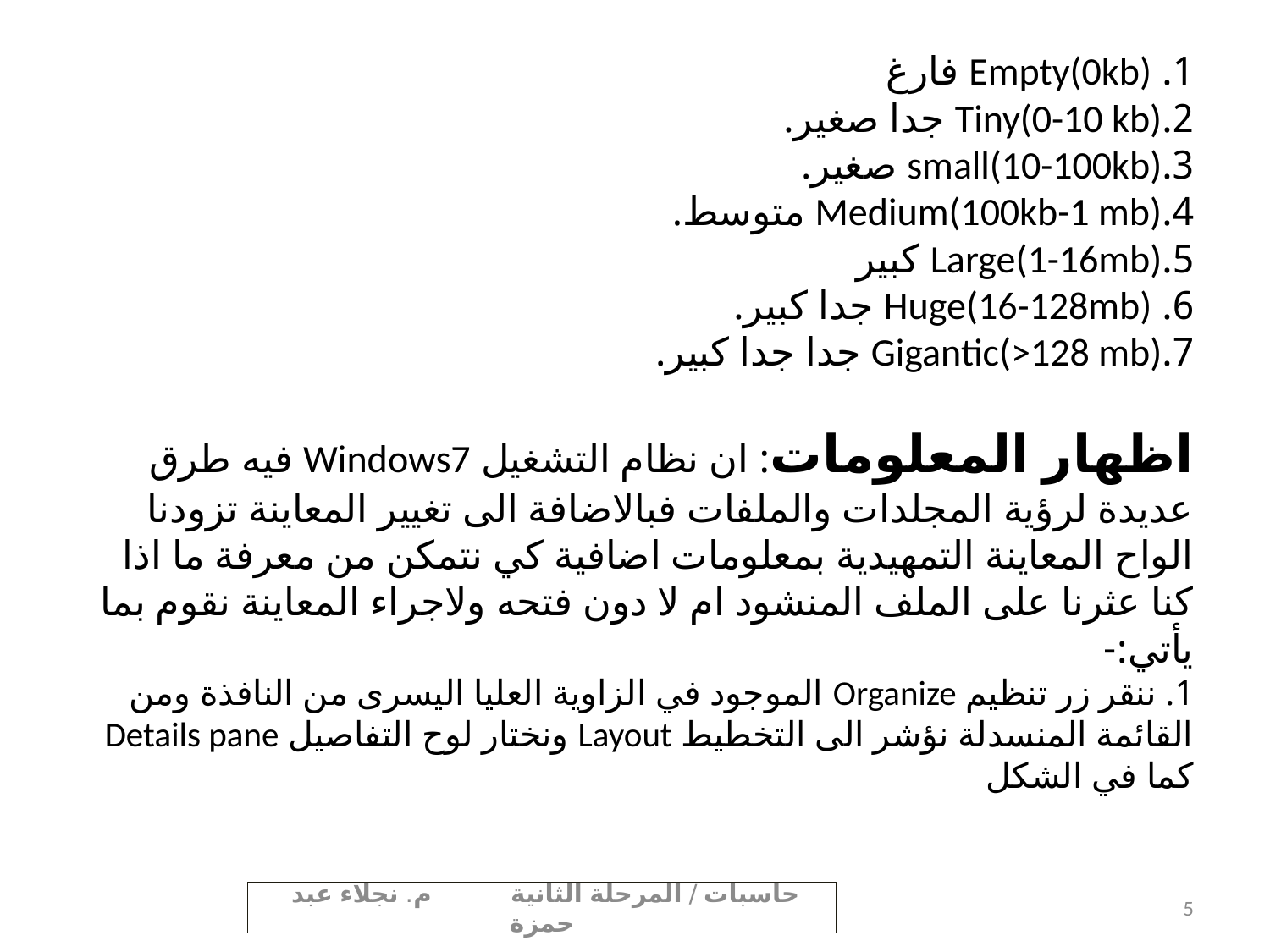

# 1. Empty(0kb) فارغ 2.Tiny(0-10 kb) جدا صغير. 3.small(10-100kb) صغير. 4.Medium(100kb-1 mb) متوسط. 5.Large(1-16mb) كبير 6. Huge(16-128mb) جدا كبير. 7.Gigantic(>128 mb) جدا جدا كبير. اظهار المعلومات: ان نظام التشغيل Windows7 فيه طرق عديدة لرؤية المجلدات والملفات فبالاضافة الى تغيير المعاينة تزودنا الواح المعاينة التمهيدية بمعلومات اضافية كي نتمكن من معرفة ما اذا كنا عثرنا على الملف المنشود ام لا دون فتحه ولاجراء المعاينة نقوم بما يأتي:- 1. ننقر زر تنظيم Organize الموجود في الزاوية العليا اليسرى من النافذة ومن القائمة المنسدلة نؤشر الى التخطيط Layout ونختار لوح التفاصيل Details pane كما في الشكل
 حاسبات/ المرحلة الثانية           م. نجلاء عبد حمزة
5